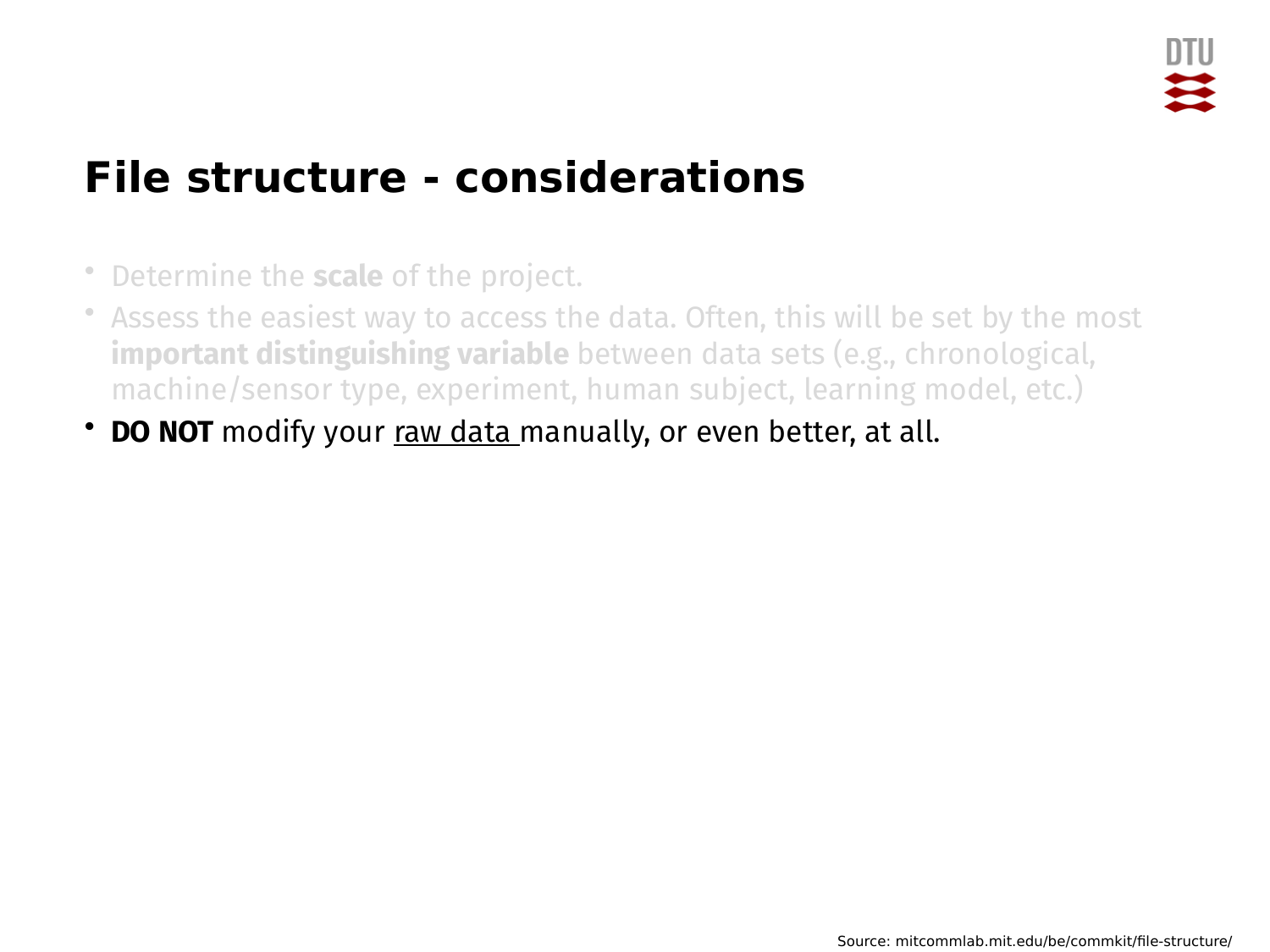

# File structure - considerations
Determine the scale of the project.
Assess the easiest way to access the data. Often, this will be set by the most important distinguishing variable between data sets (e.g., chronological, machine/sensor type, experiment, human subject, learning model, etc.)
DO NOT modify your raw data manually, or even better, at all.

Source: mitcommlab.mit.edu/be/commkit/file-structure/